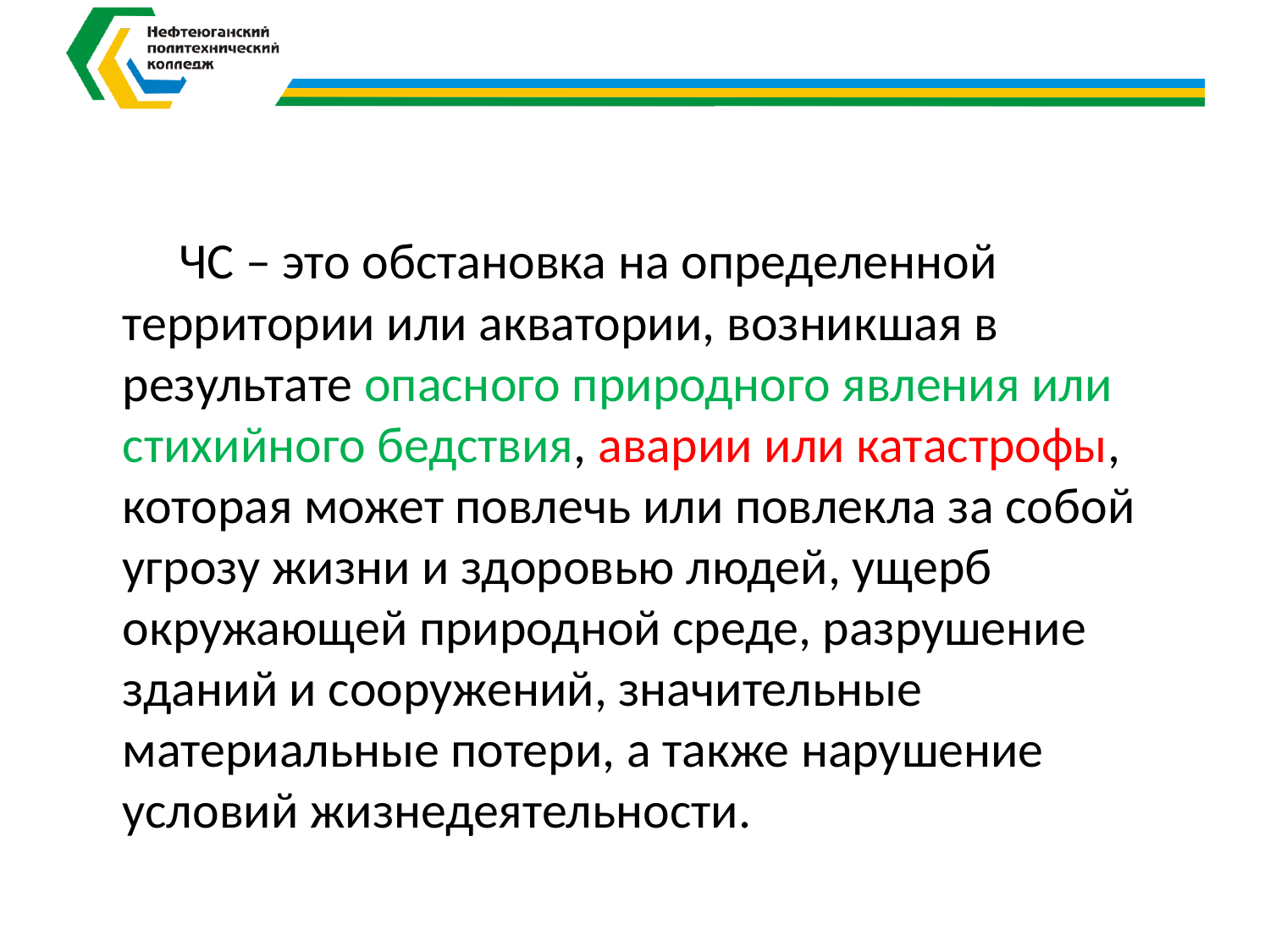

#
         ЧС – это обстановка на определенной территории или акватории, возникшая в результате опасного природного явления или стихийного бедствия, аварии или катастрофы, которая может повлечь или повлекла за собой угрозу жизни и здоровью людей, ущерб окружающей природной среде, разрушение зданий и сооружений, значительные материальные потери, а также нарушение условий жизнедеятельности.